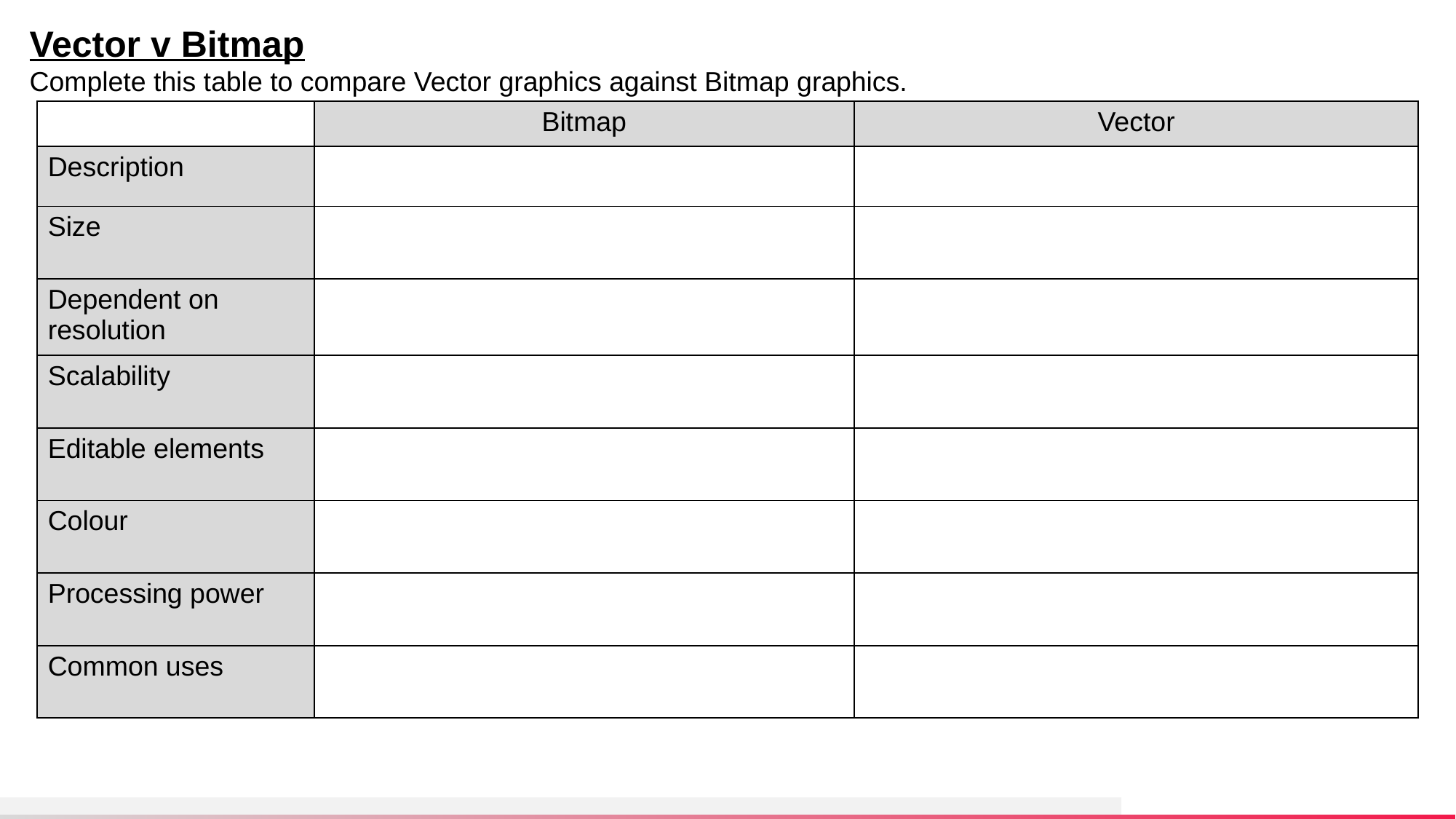

Vector v Bitmap
Complete this table to compare Vector graphics against Bitmap graphics.
|  | Bitmap | Vector |
| --- | --- | --- |
| Description |  |  |
| Size |  |  |
| Dependent on resolution |  |  |
| Scalability |  |  |
| Editable elements |  |  |
| Colour |  |  |
| Processing power |  |  |
| Common uses |  |  |